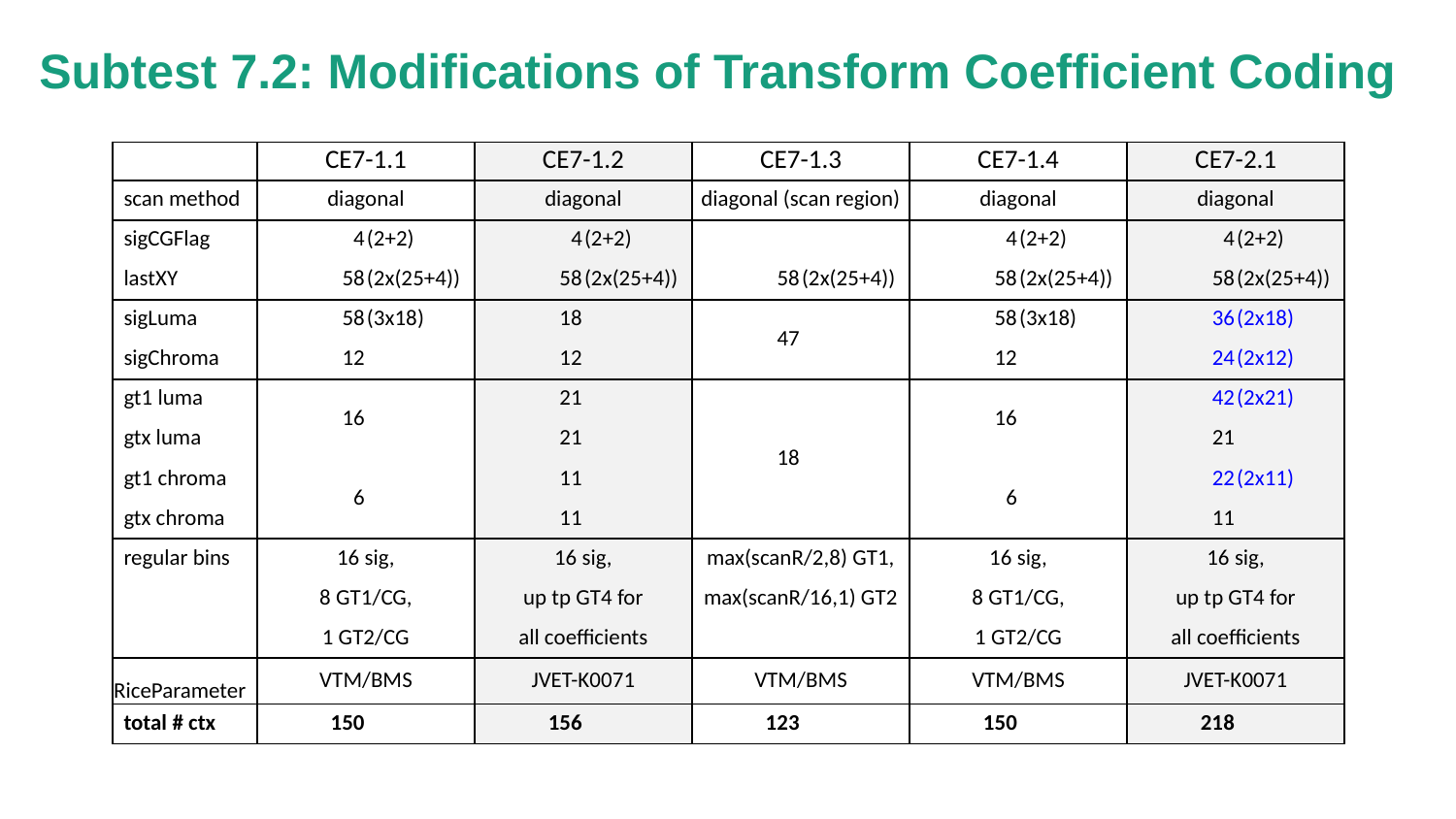

# Subtest 7.2: Modifications of Transform Coefficient Coding
|  |  | CE7-1.1 |  | CE7-1.2 |  | CE7-1.3 |  | CE7-1.4 |  | CE7-2.1 |  |
| --- | --- | --- | --- | --- | --- | --- | --- | --- | --- | --- | --- |
| scan method |  | diagonal |  | diagonal |  | diagonal (scan region) |  | diagonal |  | diagonal |  |
| sigCGFlag |  | 4 | (2+2) | 4 | (2+2) |  |  | 4 | (2+2) | 4 | (2+2) |
| lastXY |  | 58 | (2x(25+4)) | 58 | (2x(25+4)) | 58 | (2x(25+4)) | 58 | (2x(25+4)) | 58 | (2x(25+4)) |
| sigLuma |  | 58 | (3x18) | 18 |  | 47 |  | 58 | (3x18) | 36 | (2x18) |
| sigChroma |  | 12 |  | 12 |  |  |  | 12 |  | 24 | (2x12) |
| gt1 luma |  | 16 |  | 21 |  | 18 |  | 16 |  | 42 | (2x21) |
| gtx luma |  |  |  | 21 |  |  |  |  |  | 21 |  |
| gt1 chroma |  | 6 |  | 11 |  |  |  | 6 |  | 22 | (2x11) |
| gtx chroma |  |  |  | 11 |  |  |  |  |  | 11 |  |
| regular bins |  | 16 sig, |  | 16 sig, |  | max(scanR/2,8) GT1, |  | 16 sig, |  | 16 sig, |  |
|  |  | 8 GT1/CG, |  | up tp GT4 for |  | max(scanR/16,1) GT2 |  | 8 GT1/CG, |  | up tp GT4 for |  |
|  |  | 1 GT2/CG |  | all coefficients |  |  |  | 1 GT2/CG |  | all coefficients |  |
| RiceParameter |  | VTM/BMS |  | JVET-K0071 |  | VTM/BMS |  | VTM/BMS |  | JVET-K0071 |  |
| total # ctx |  | 150 |  | 156 |  | 123 |  | 150 |  | 218 |  |